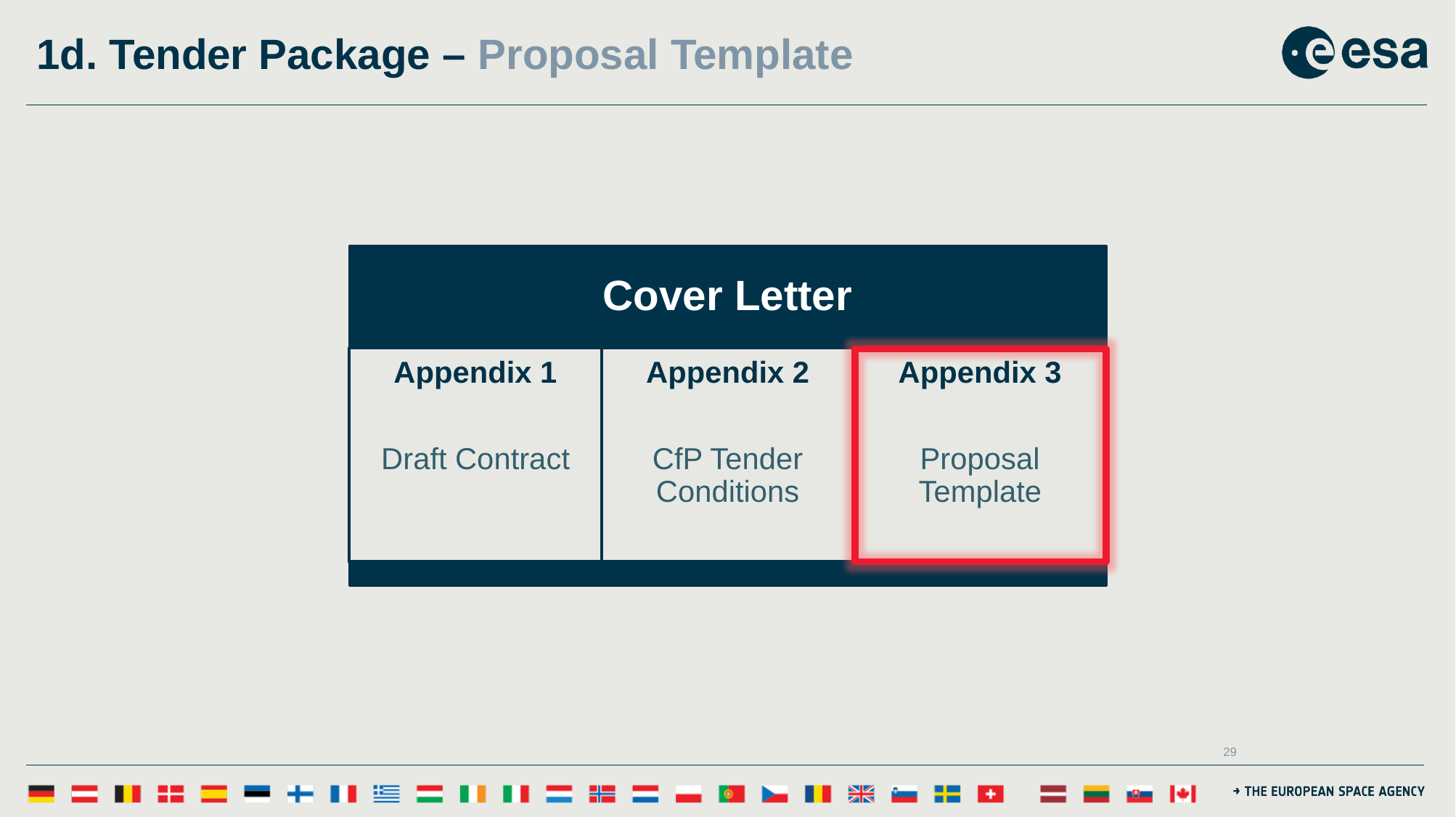

# 1d. Tender Package – Proposal Template
Cover Letter
Appendix 1

Draft Contract
Appendix 2

CfP Tender Conditions
Appendix 3

Proposal Template